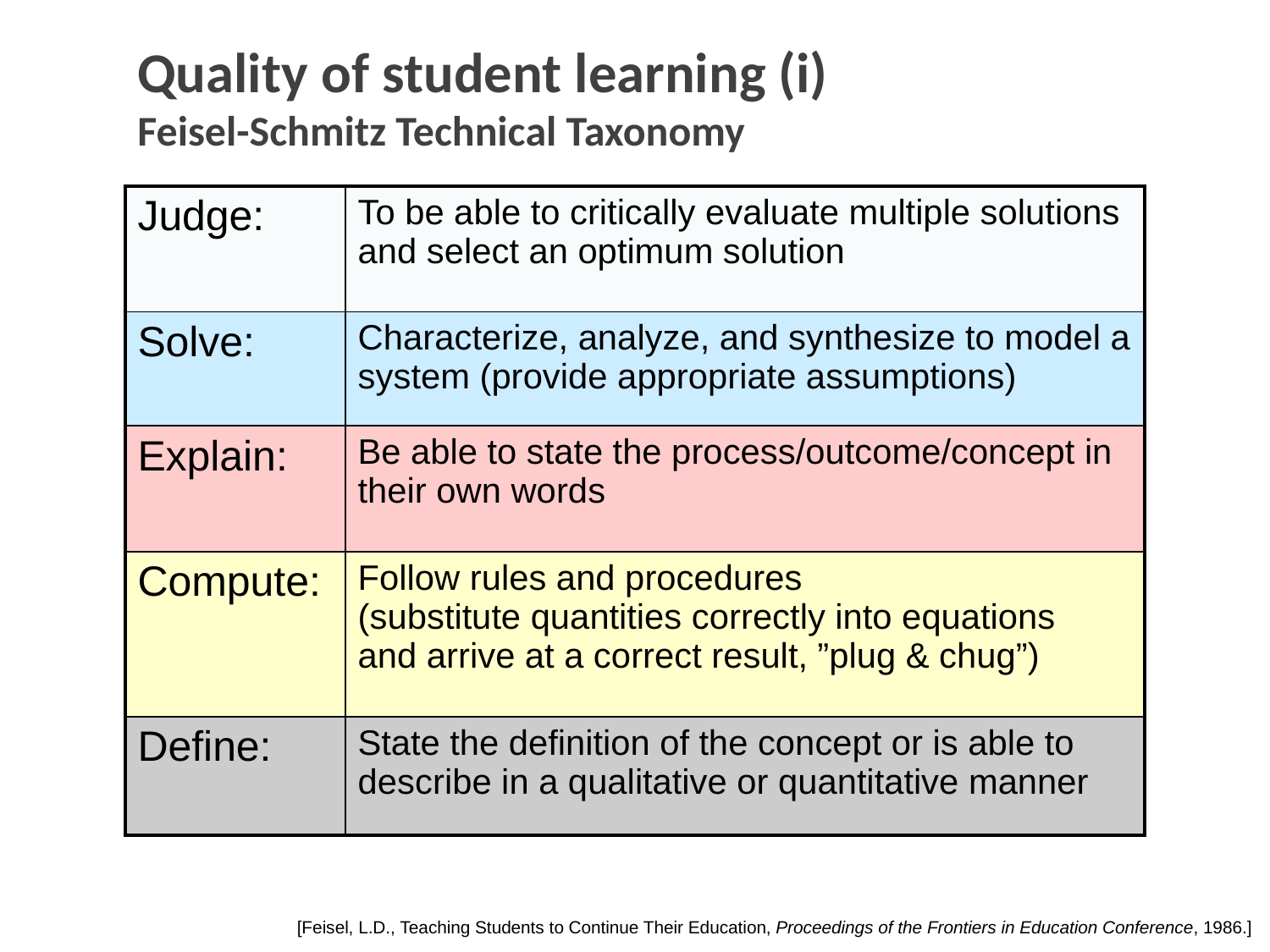

Quality of student learning (i)
Feisel-Schmitz Technical Taxonomy
| Judge: | To be able to critically evaluate multiple solutions and select an optimum solution |
| --- | --- |
| Solve: | Characterize, analyze, and synthesize to model a system (provide appropriate assumptions) |
| Explain: | Be able to state the process/outcome/concept in their own words |
| Compute: | Follow rules and procedures (substitute quantities correctly into equations and arrive at a correct result, ”plug & chug”) |
| Define: | State the definition of the concept or is able to describe in a qualitative or quantitative manner |
[Feisel, L.D., Teaching Students to Continue Their Education, Proceedings of the Frontiers in Education Conference, 1986.]